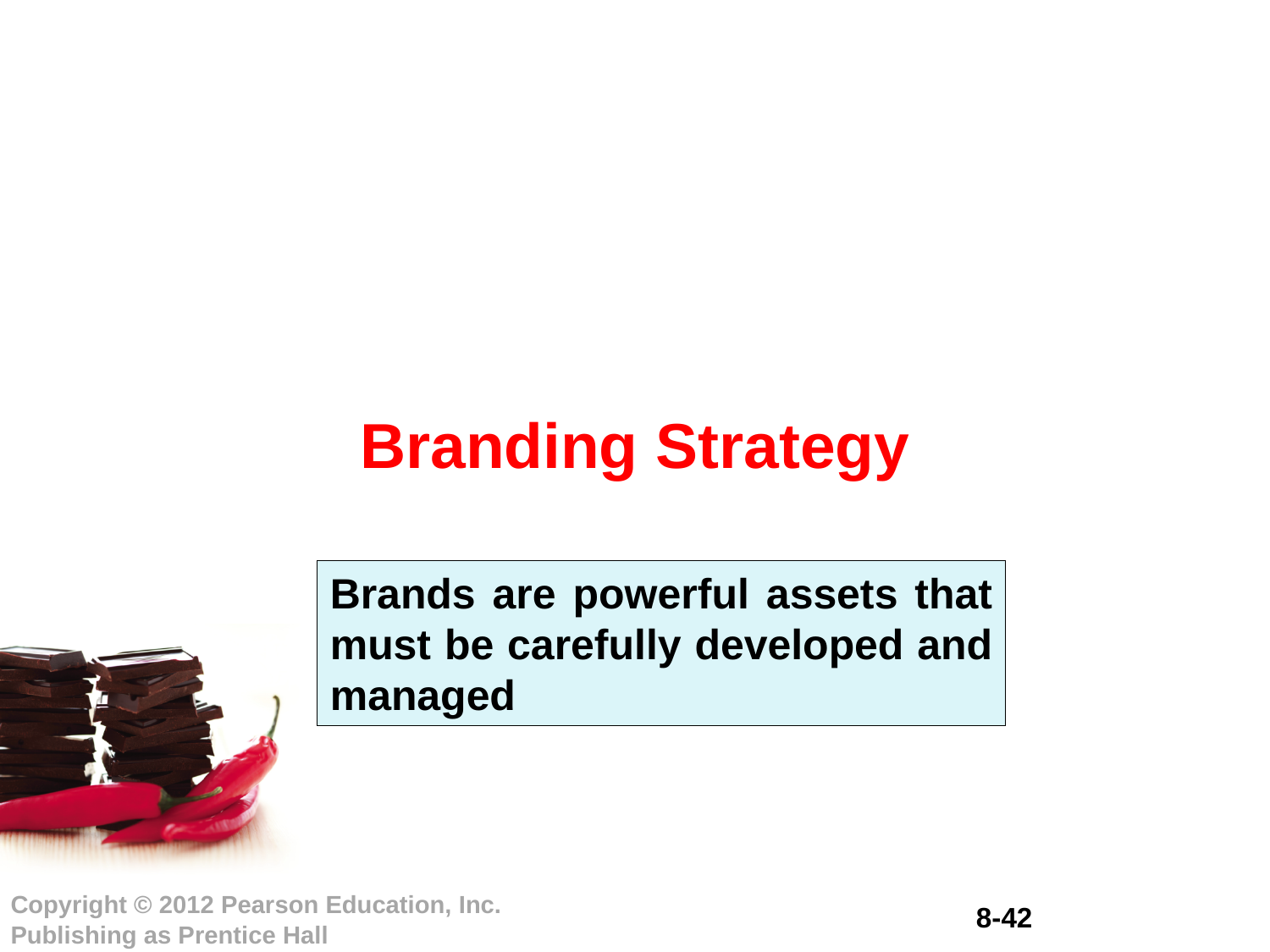

# Branding Strategy
Brands are powerful assets that must be carefully developed and managed